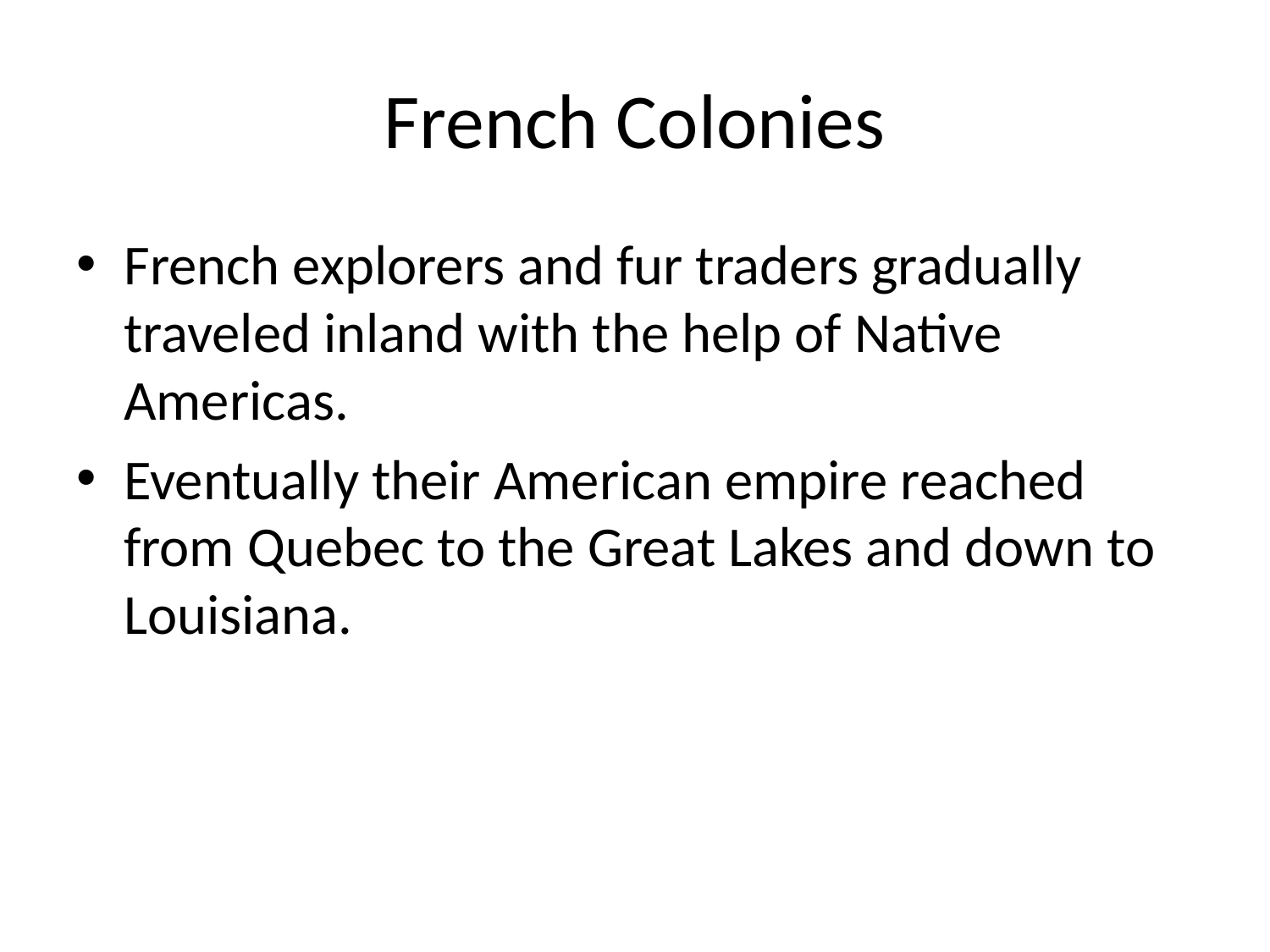

# French Colonies
French explorers and fur traders gradually traveled inland with the help of Native Americas.
Eventually their American empire reached from Quebec to the Great Lakes and down to Louisiana.